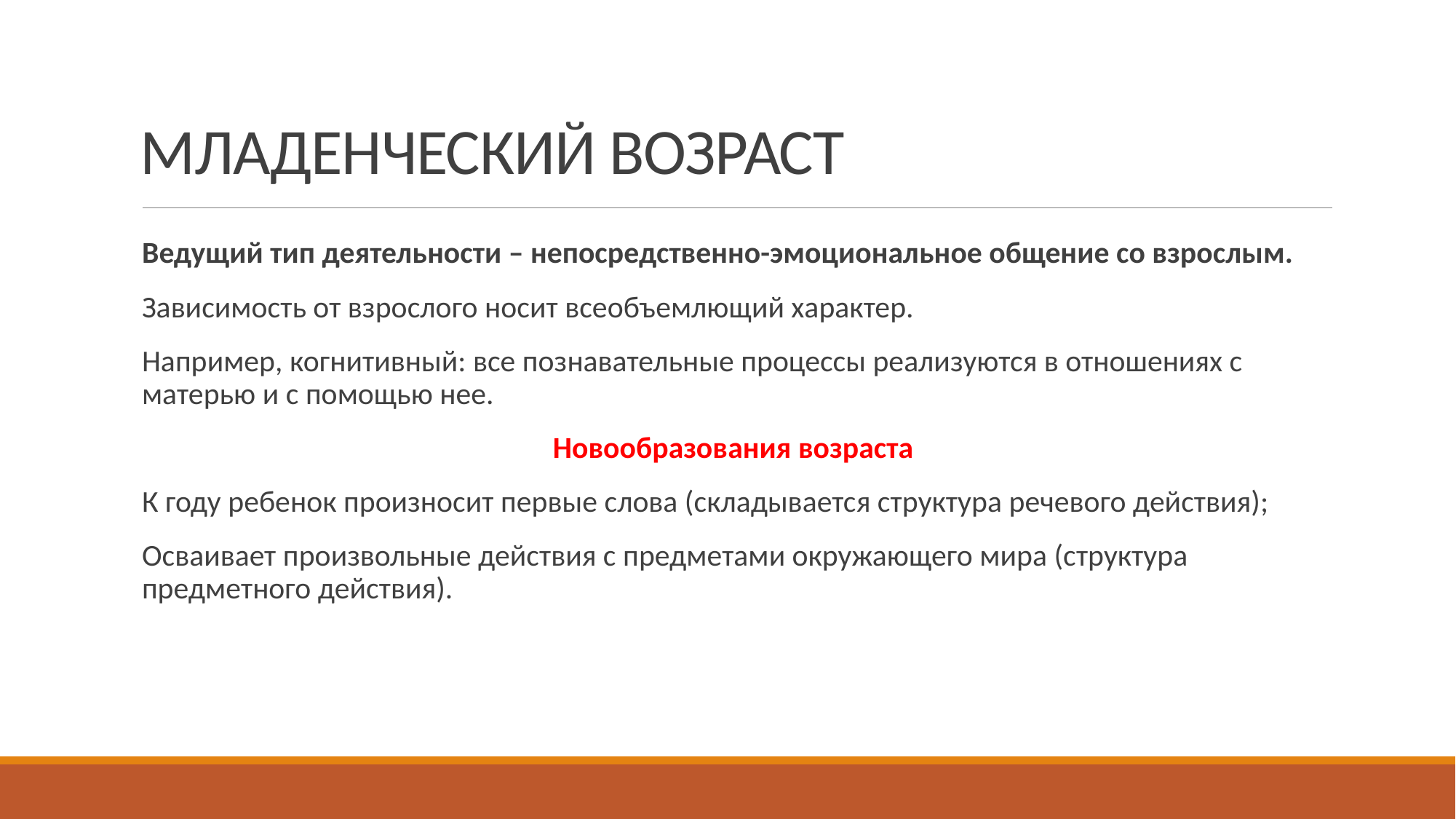

# МЛАДЕНЧЕСКИЙ ВОЗРАСТ
Ведущий тип деятельности – непосредственно-эмоциональное общение со взрослым.
Зависимость от взрослого носит всеобъемлющий характер.
Например, когнитивный: все познавательные процессы реализуются в отношениях с матерью и с помощью нее.
Новообразования возраста
К году ребенок произносит первые слова (складывается структура речевого действия);
Осваивает произвольные действия с предметами окружающего мира (структура предметного действия).